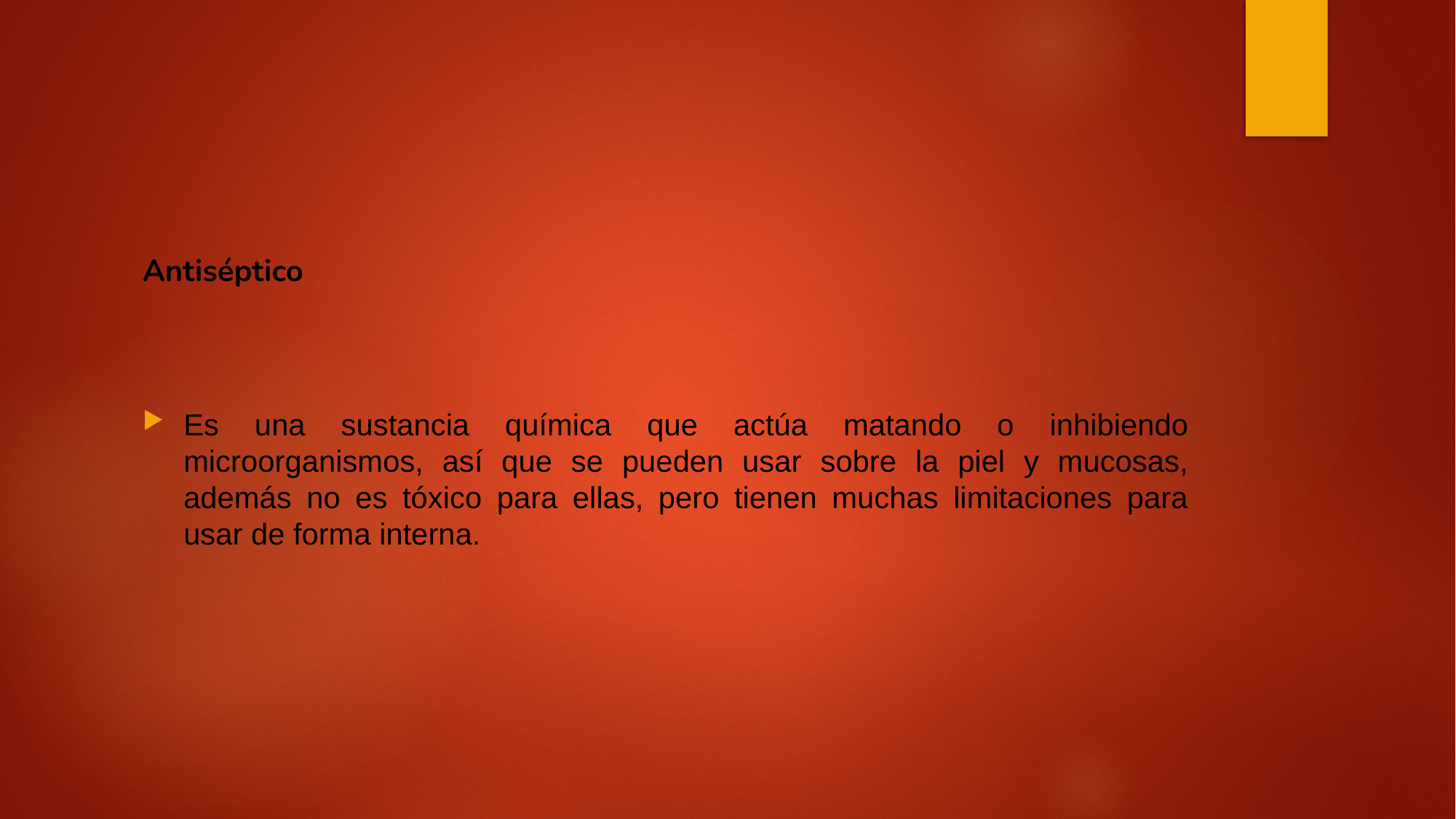

Antiséptico

Es una sustancia química que actúa matando o inhibiendo microorganismos, así que se pueden usar sobre la piel y mucosas, además no es tóxico para ellas, pero tienen muchas limitaciones para usar de forma interna.